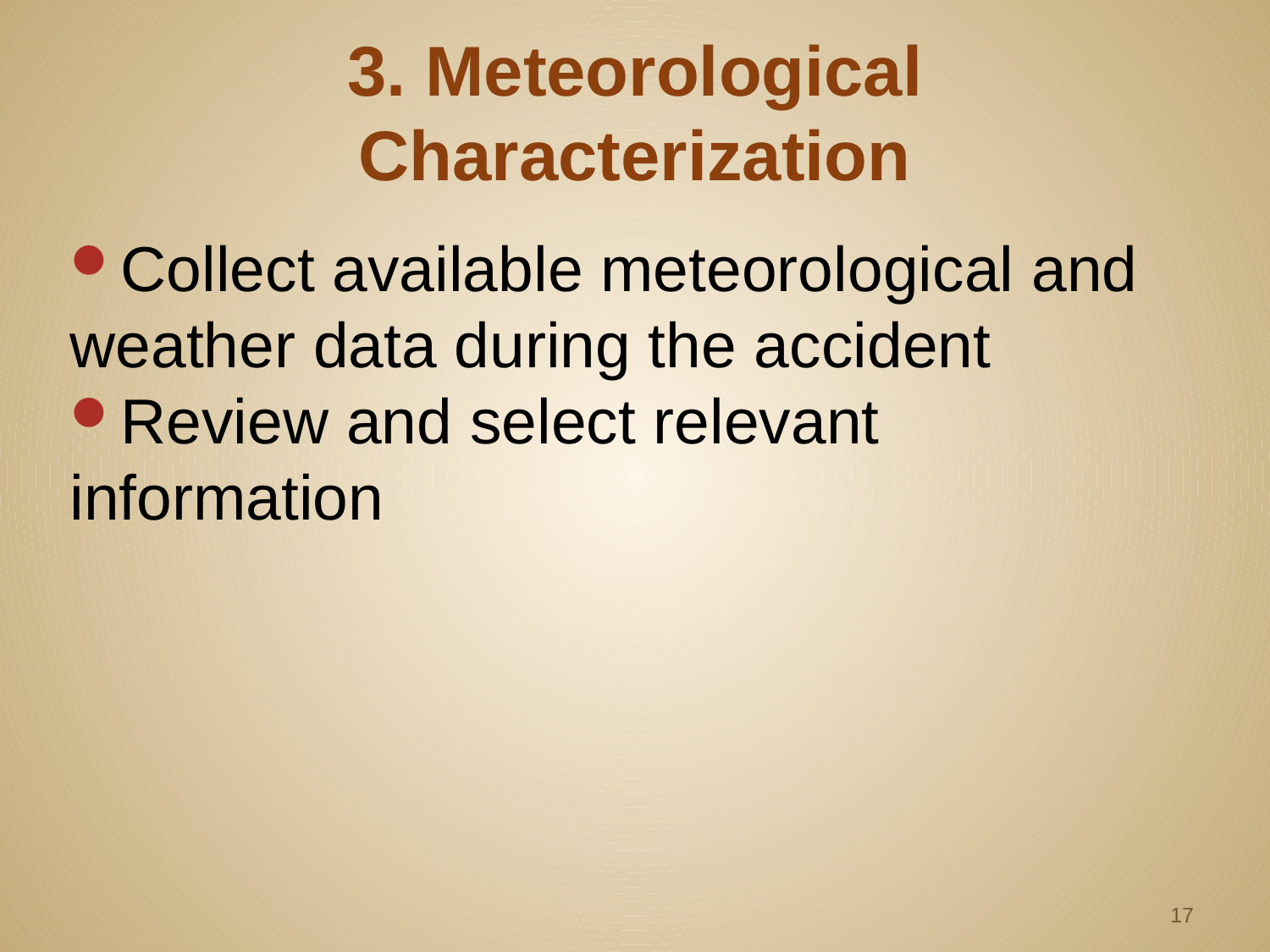

# 3. Meteorological Characterization
Collect available meteorological and weather data during the accident
Review and select relevant information
17